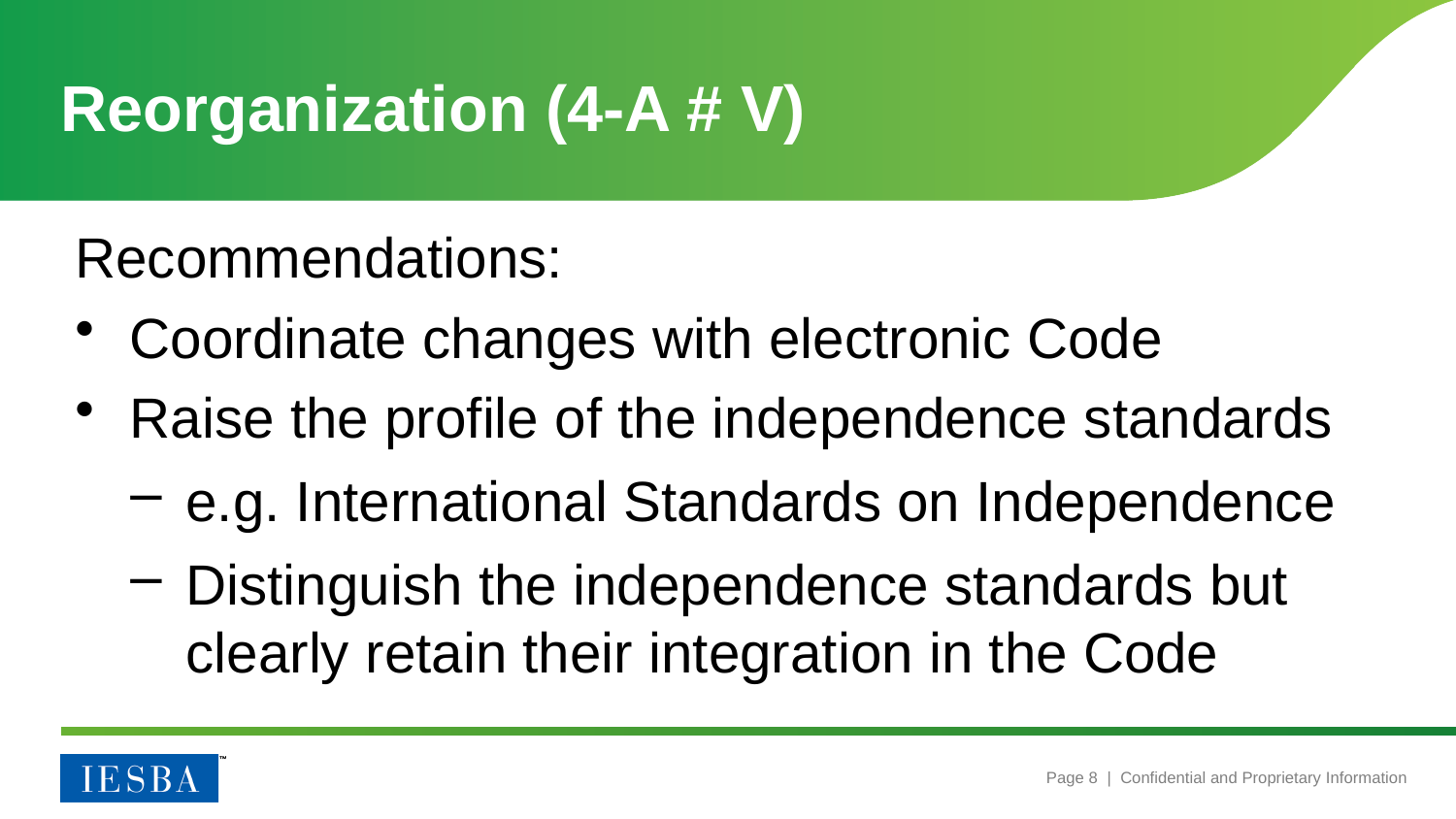

# Reorganization (4-A # V)
Recommendations:
Coordinate changes with electronic Code
Raise the profile of the independence standards
e.g. International Standards on Independence
Distinguish the independence standards but clearly retain their integration in the Code